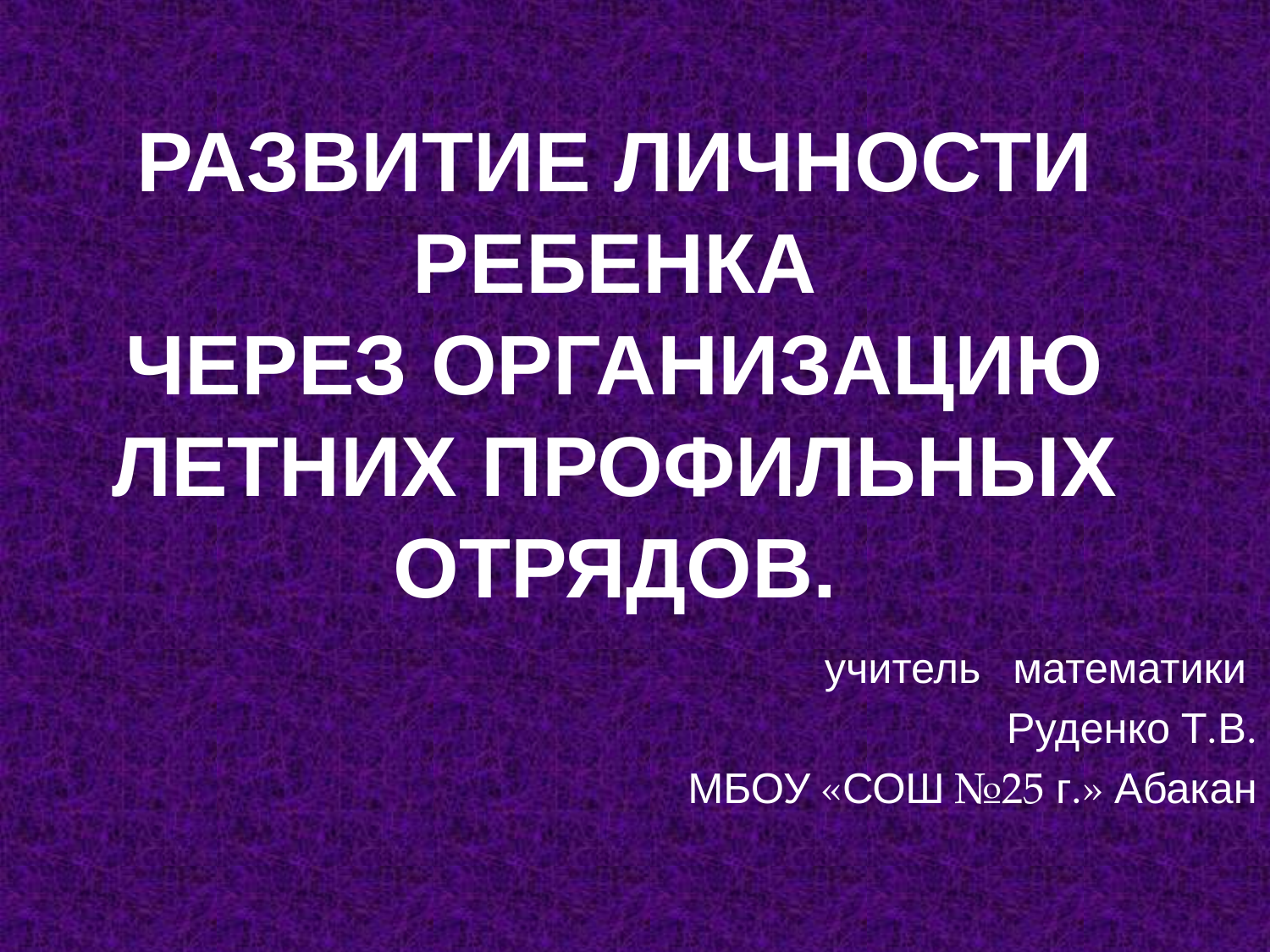

# Развитие личности ребенка через организацию летних профильных отрядов.
			учитель   математики
			Руденко Т.В.
			МБОУ «СОШ №25 г.» Абакан